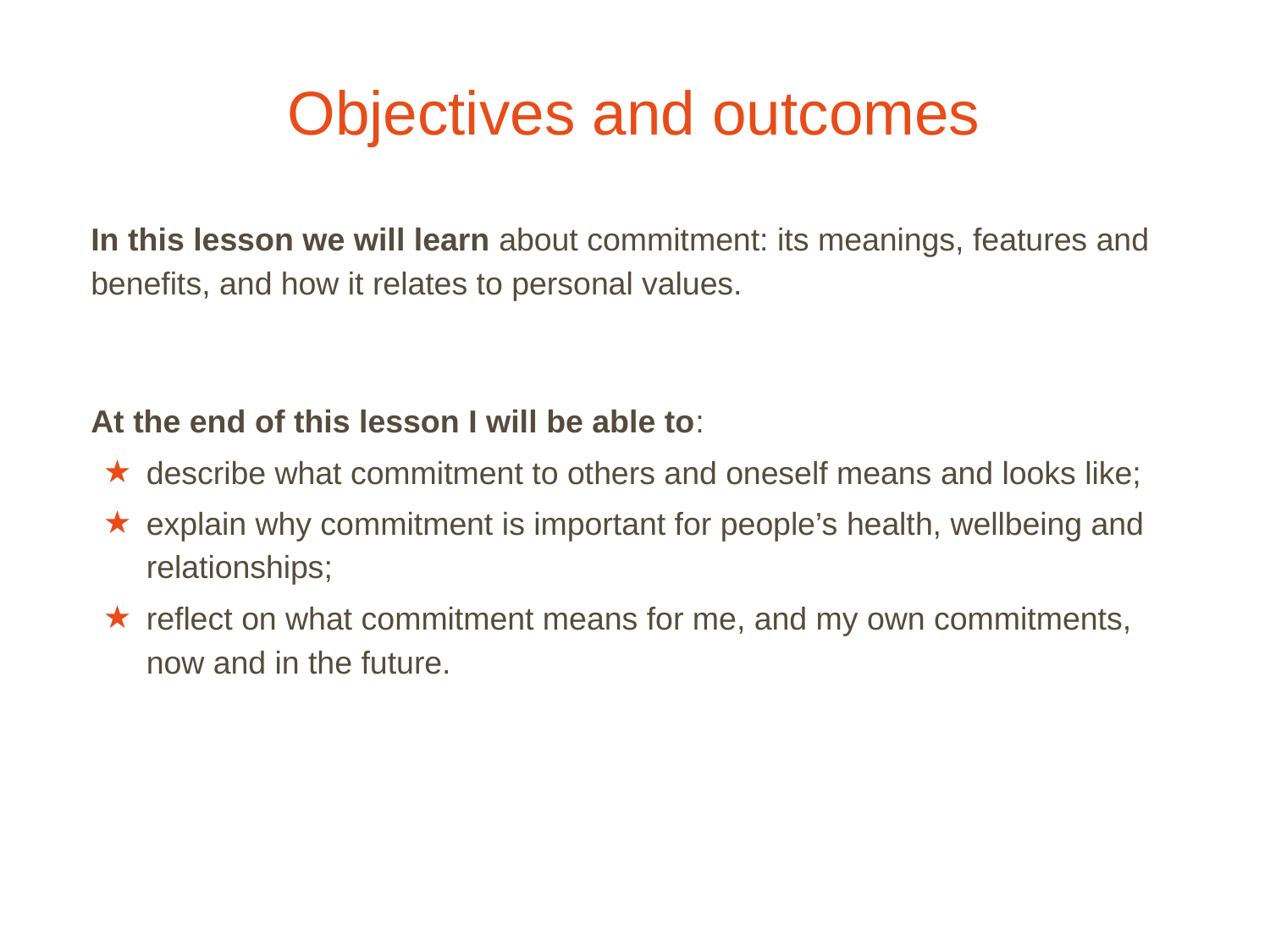

# Objectives and outcomes
In this lesson we will learn about commitment: its meanings, features and benefits, and how it relates to personal values.

At the end of this lesson I will be able to:
describe what commitment to others and oneself means and looks like;
explain why commitment is important for people’s health, wellbeing and relationships;
reflect on what commitment means for me, and my own commitments, now and in the future.